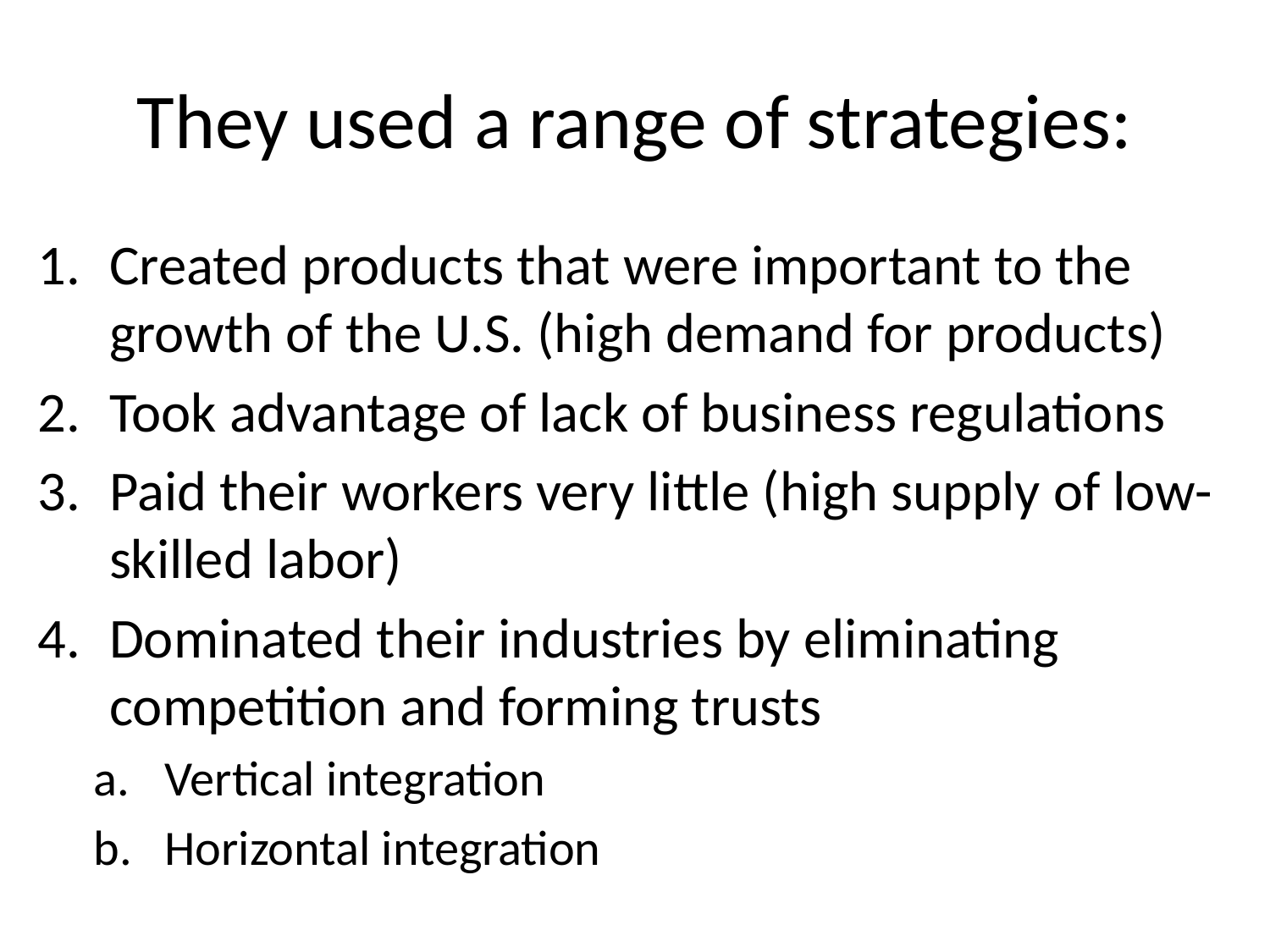

# They used a range of strategies:
Created products that were important to the growth of the U.S. (high demand for products)
Took advantage of lack of business regulations
Paid their workers very little (high supply of low-skilled labor)
Dominated their industries by eliminating competition and forming trusts
Vertical integration
Horizontal integration